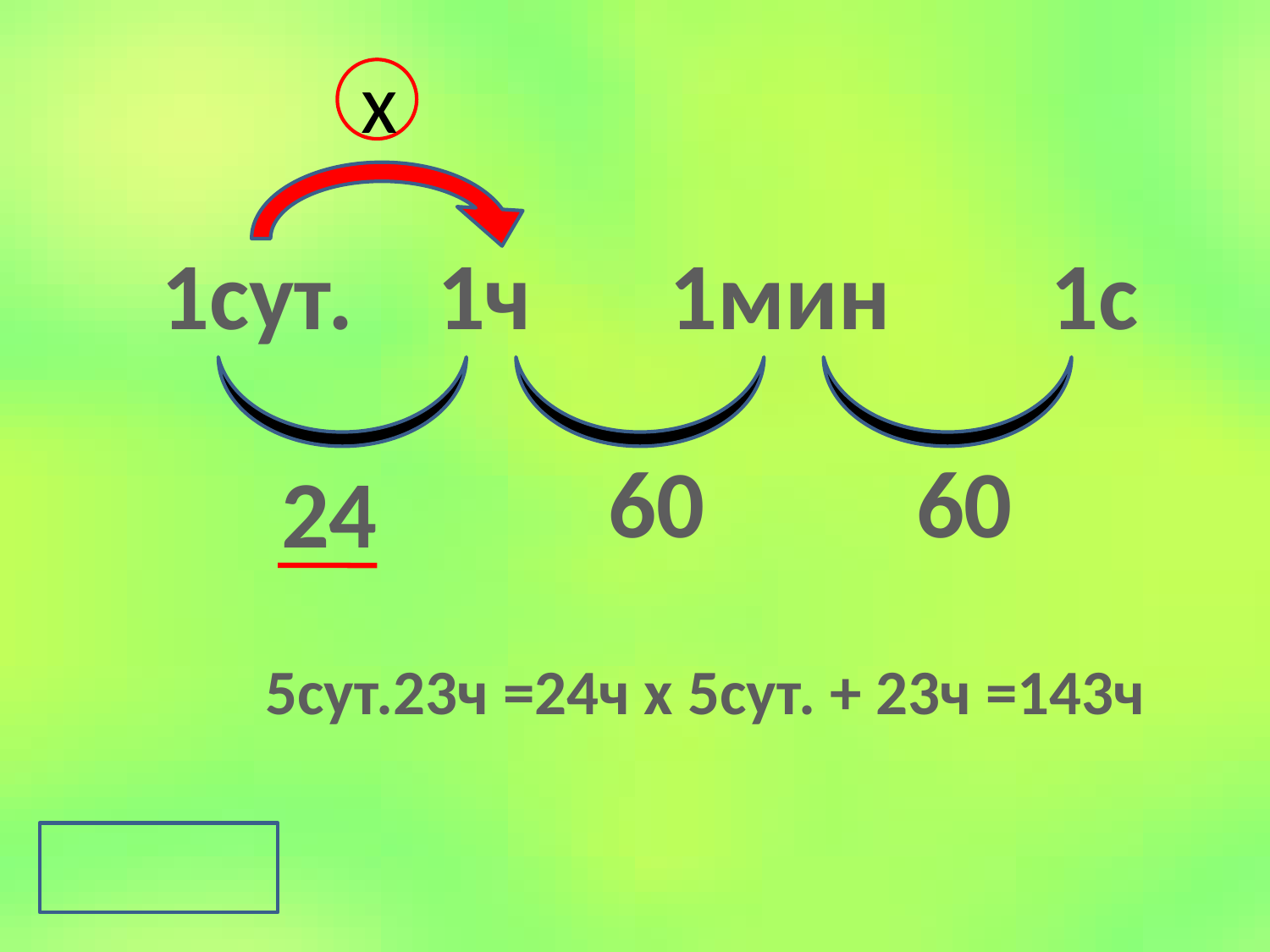

х

1сут.	 1ч		1мин		1с

60
60
24
5сут.23ч =24ч х 5сут. + 23ч =143ч